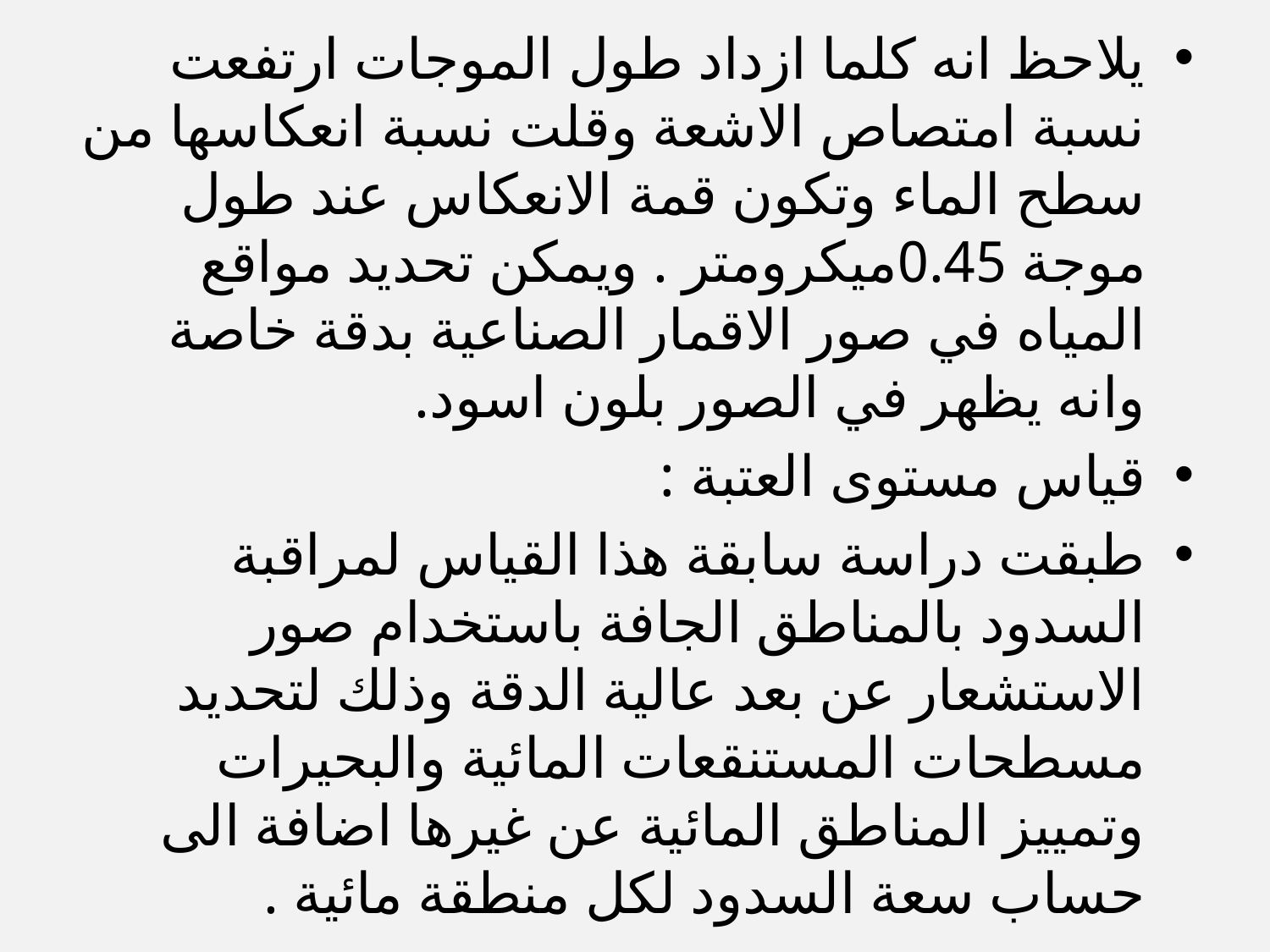

يلاحظ انه كلما ازداد طول الموجات ارتفعت نسبة امتصاص الاشعة وقلت نسبة انعكاسها من سطح الماء وتكون قمة الانعكاس عند طول موجة 0.45ميكرومتر . ويمكن تحديد مواقع المياه في صور الاقمار الصناعية بدقة خاصة وانه يظهر في الصور بلون اسود.
قياس مستوى العتبة :
طبقت دراسة سابقة هذا القياس لمراقبة السدود بالمناطق الجافة باستخدام صور الاستشعار عن بعد عالية الدقة وذلك لتحديد مسطحات المستنقعات المائية والبحيرات وتمييز المناطق المائية عن غيرها اضافة الى حساب سعة السدود لكل منطقة مائية .